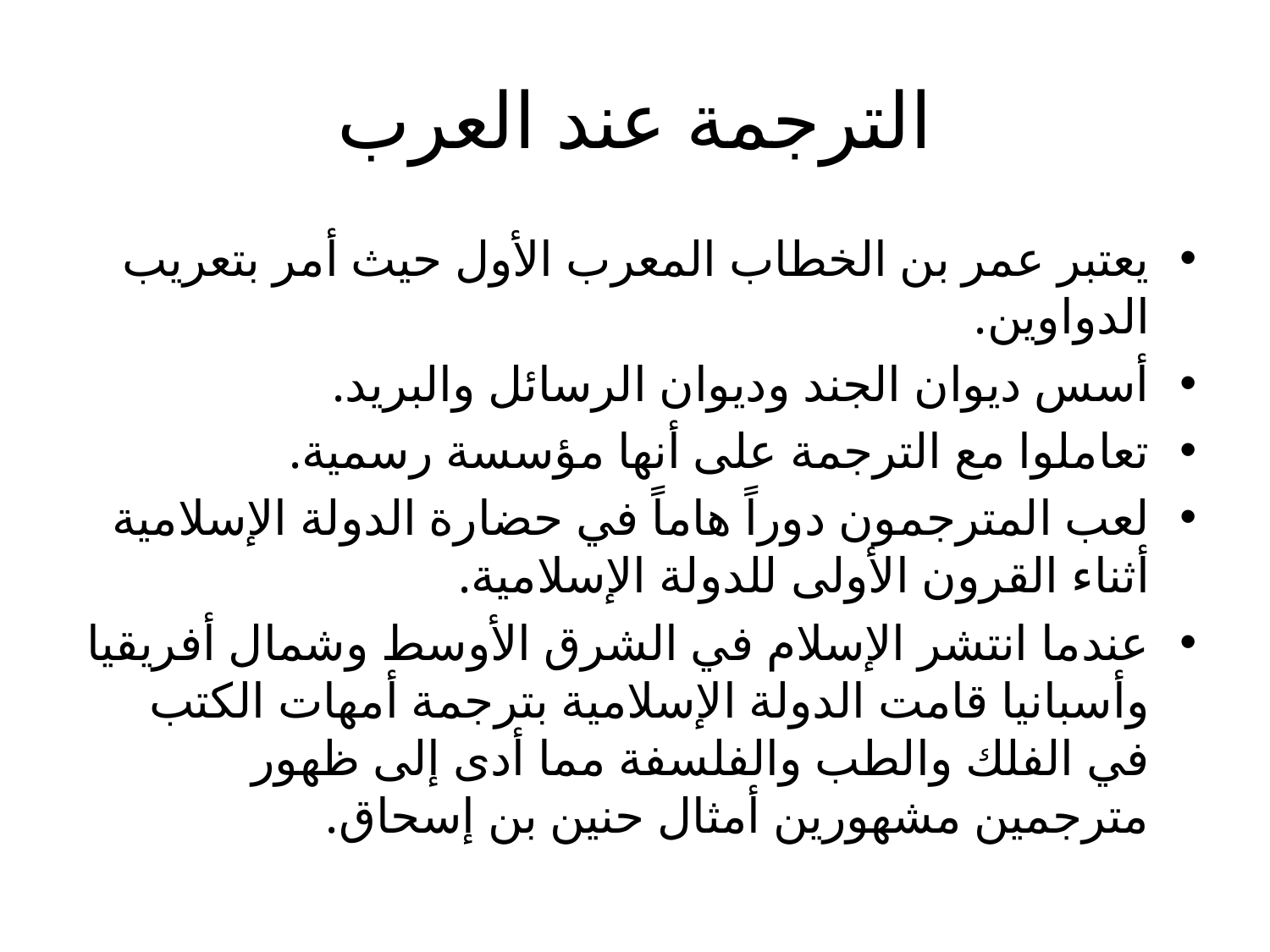

# الترجمة عند العرب
يعتبر عمر بن الخطاب المعرب الأول حيث أمر بتعريب الدواوين.
أسس ديوان الجند وديوان الرسائل والبريد.
تعاملوا مع الترجمة على أنها مؤسسة رسمية.
لعب المترجمون دوراً هاماً في حضارة الدولة الإسلامية أثناء القرون الأولى للدولة الإسلامية.
عندما انتشر الإسلام في الشرق الأوسط وشمال أفريقيا وأسبانيا قامت الدولة الإسلامية بترجمة أمهات الكتب في الفلك والطب والفلسفة مما أدى إلى ظهور مترجمين مشهورين أمثال حنين بن إسحاق.